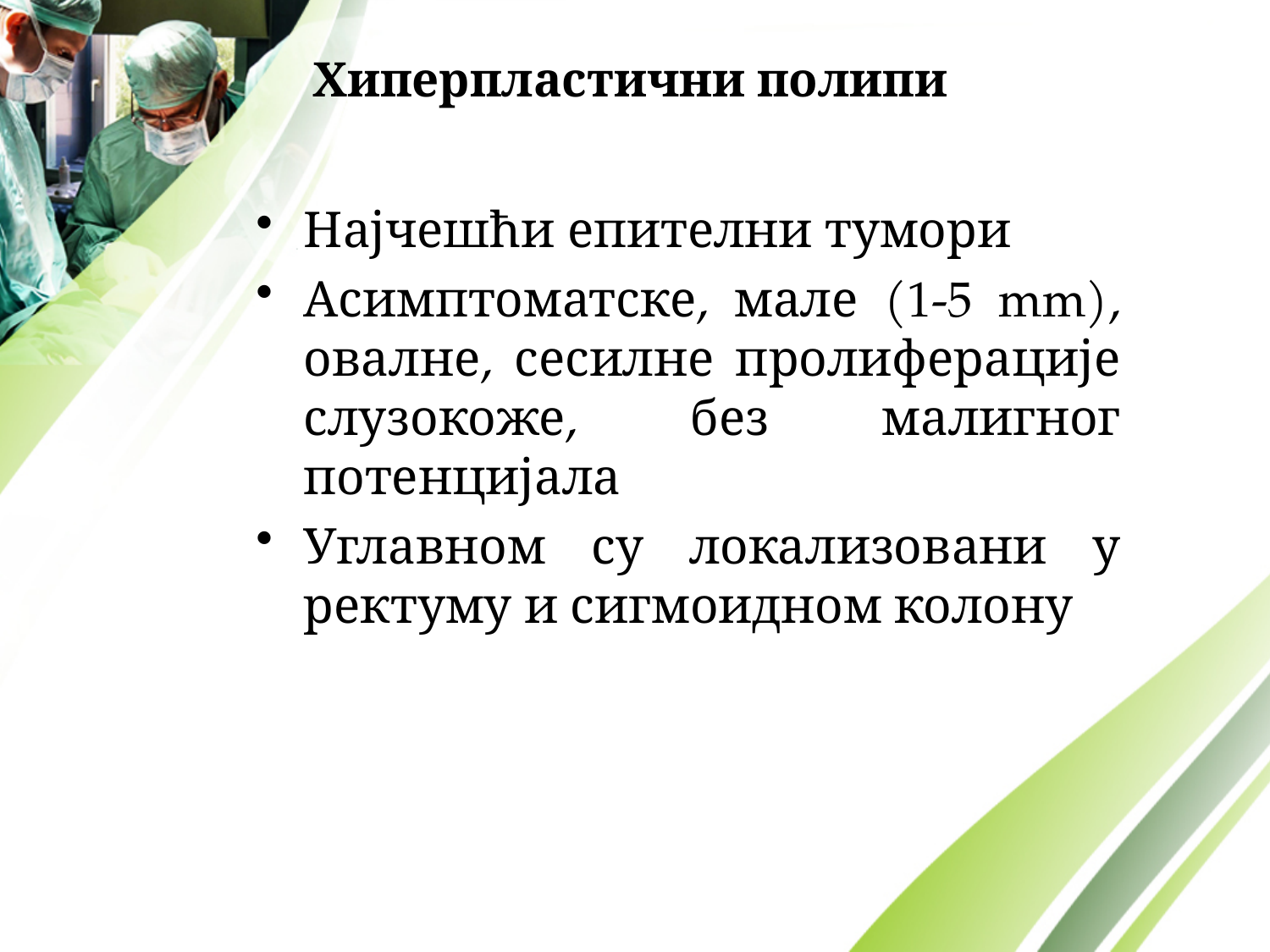

# Хиперпластични полипи
Најчешћи епителни тумори
Асимптоматске, мале (1-5 mm), овалне, сесилне пролиферације слузокоже, без малигног потенцијала
Углавном су локализовани у ректуму и сигмоидном колону